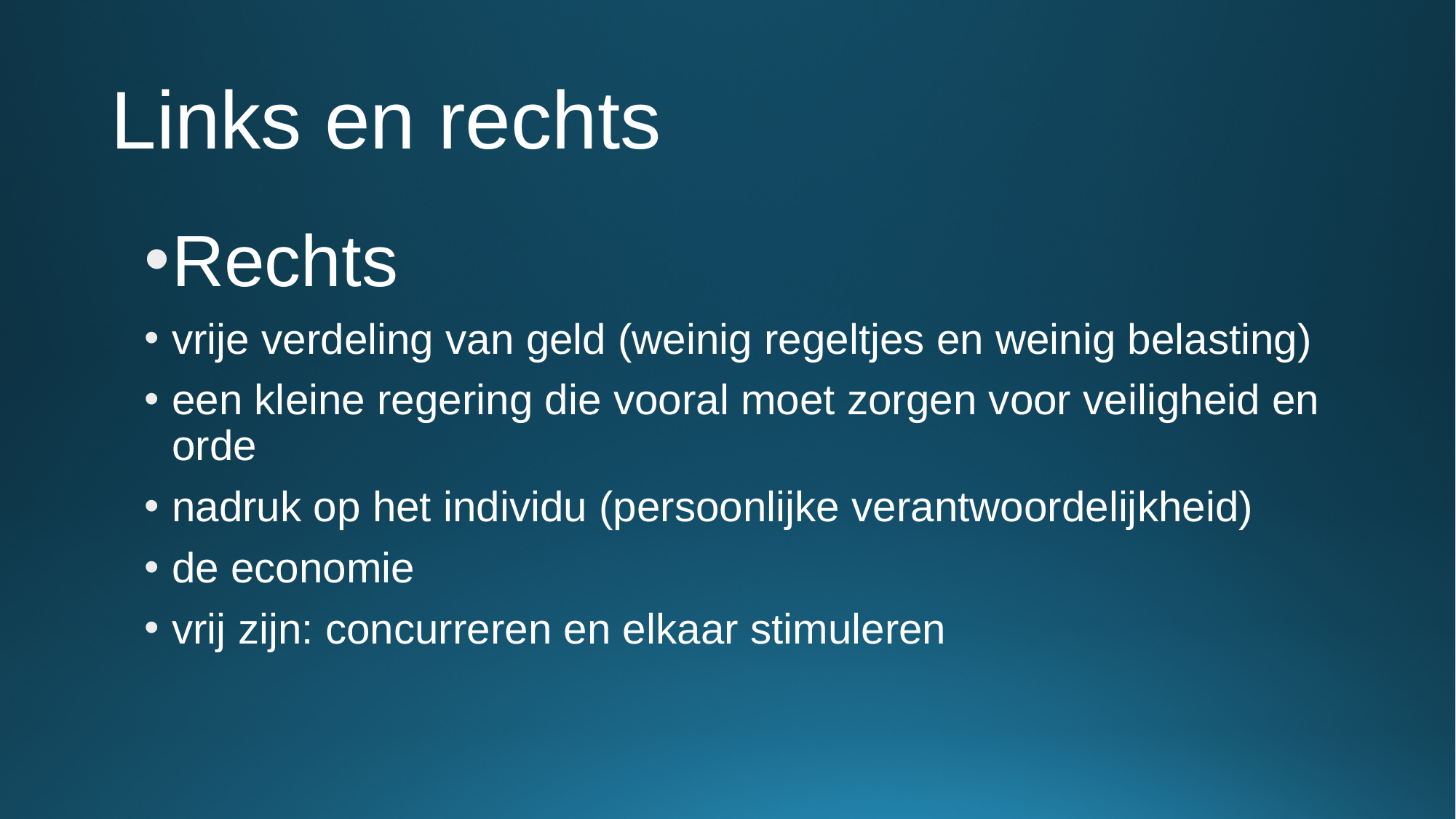

# Links en rechts
Rechts
vrije verdeling van geld (weinig regeltjes en weinig belasting)
een kleine regering die vooral moet zorgen voor veiligheid en orde
nadruk op het individu (persoonlijke verantwoordelijkheid)
de economie
vrij zijn: concurreren en elkaar stimuleren